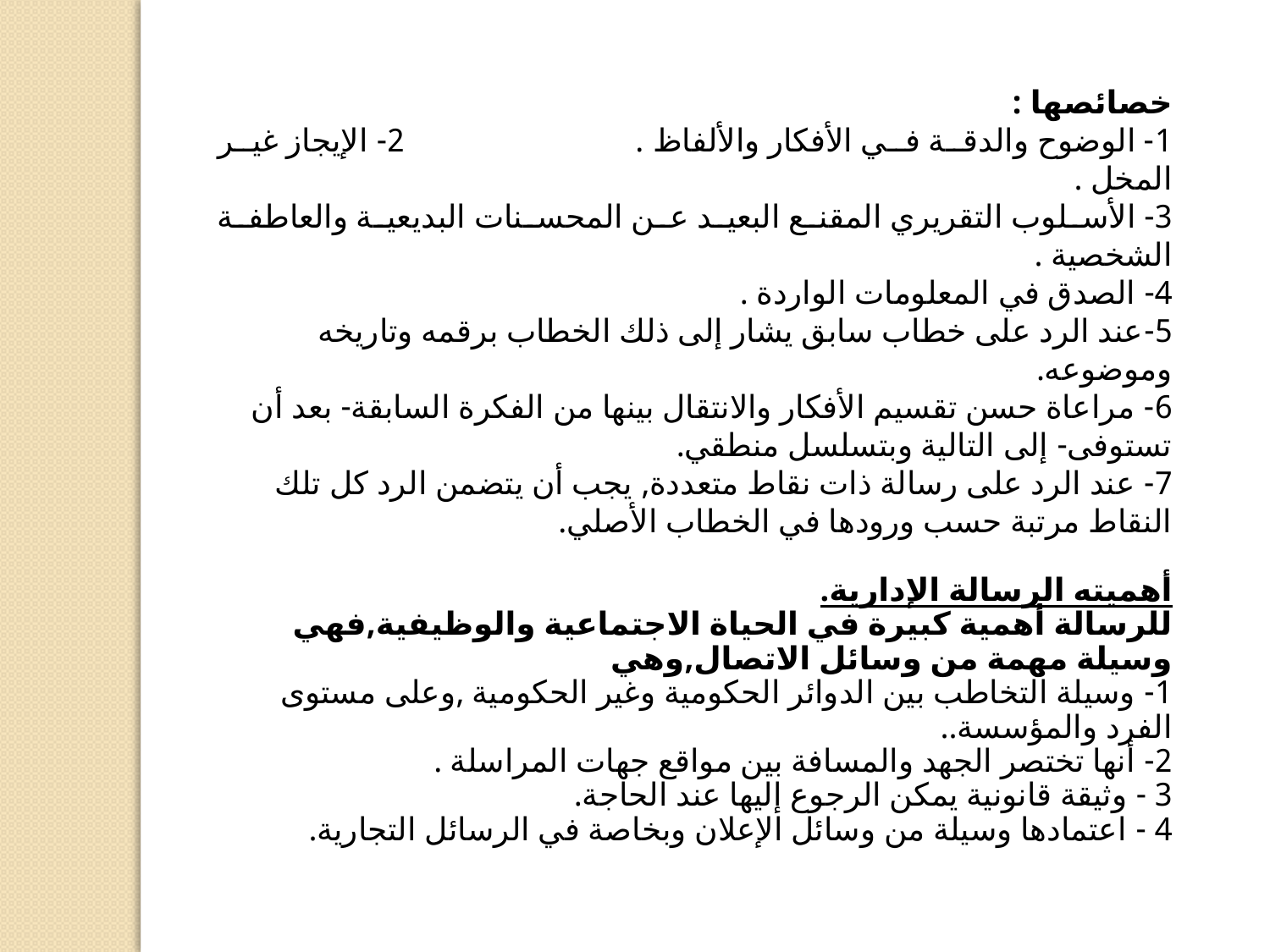

خصائصها :
1- الوضوح والدقة في الأفكار والألفاظ .                            2- الإيجاز غير المخل .
3- الأسلوب التقريري المقنع البعيد عن المحسنات البديعية والعاطفة الشخصية .
4- الصدق في المعلومات الواردة .
5-عند الرد على خطاب سابق يشار إلى ذلك الخطاب برقمه وتاريخه وموضوعه.
6- مراعاة حسن تقسيم الأفكار والانتقال بينها من الفكرة السابقة- بعد أن تستوفى- إلى التالية وبتسلسل منطقي.
7- عند الرد على رسالة ذات نقاط متعددة, يجب أن يتضمن الرد كل تلك النقاط مرتبة حسب ورودها في الخطاب الأصلي.

أهميته الرسالة الإدارية.
للرسالة أهمية كبيرة في الحياة الاجتماعية والوظيفية,فهي وسيلة مهمة من وسائل الاتصال,وهي
1- وسيلة التخاطب بين الدوائر الحكومية وغير الحكومية ,وعلى مستوى الفرد والمؤسسة..
2- أنها تختصر الجهد والمسافة بين مواقع جهات المراسلة .
3 - وثيقة قانونية يمكن الرجوع إليها عند الحاجة.
4 - اعتمادها وسيلة من وسائل الإعلان وبخاصة في الرسائل التجارية.